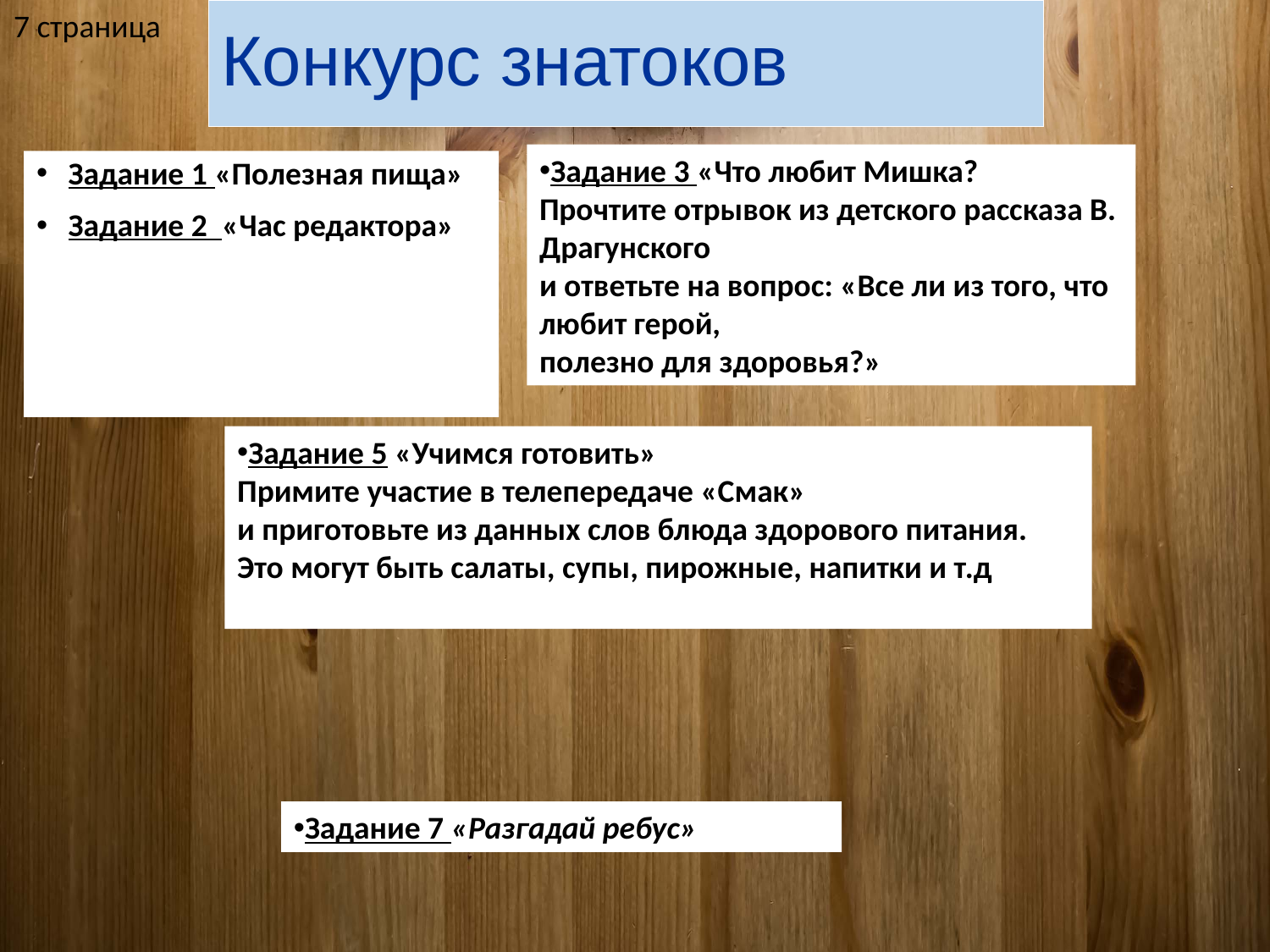

7 страница
# Конкурс знатоков
Задание 3 «Что любит Мишка?
Прочтите отрывок из детского рассказа В. Драгунского
и ответьте на вопрос: «Все ли из того, что любит герой,
полезно для здоровья?»
Задание 1 «Полезная пища»
Задание 2  «Час редактора»

Задание 5 «Учимся готовить»
Примите участие в телепередаче «Смак»
и приготовьте из данных слов блюда здорового питания.
Это могут быть салаты, супы, пирожные, напитки и т.д

Задание 7 «Разгадай ребус»